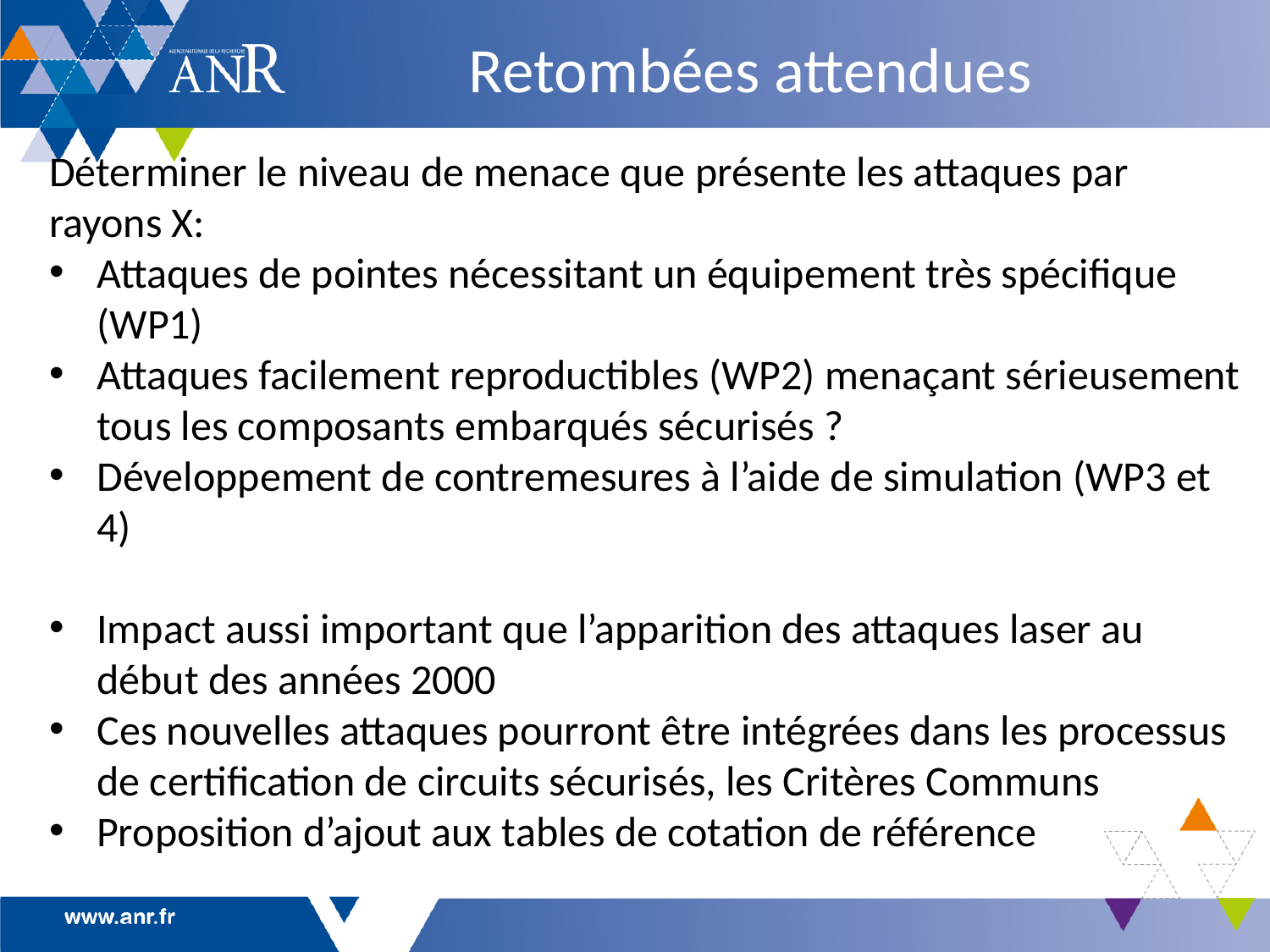

# Retombées attendues
Déterminer le niveau de menace que présente les attaques par rayons X:
Attaques de pointes nécessitant un équipement très spécifique (WP1)
Attaques facilement reproductibles (WP2) menaçant sérieusement tous les composants embarqués sécurisés ?
Développement de contremesures à l’aide de simulation (WP3 et 4)

Impact aussi important que l’apparition des attaques laser au début des années 2000
Ces nouvelles attaques pourront être intégrées dans les processus de certification de circuits sécurisés, les Critères Communs
Proposition d’ajout aux tables de cotation de référence